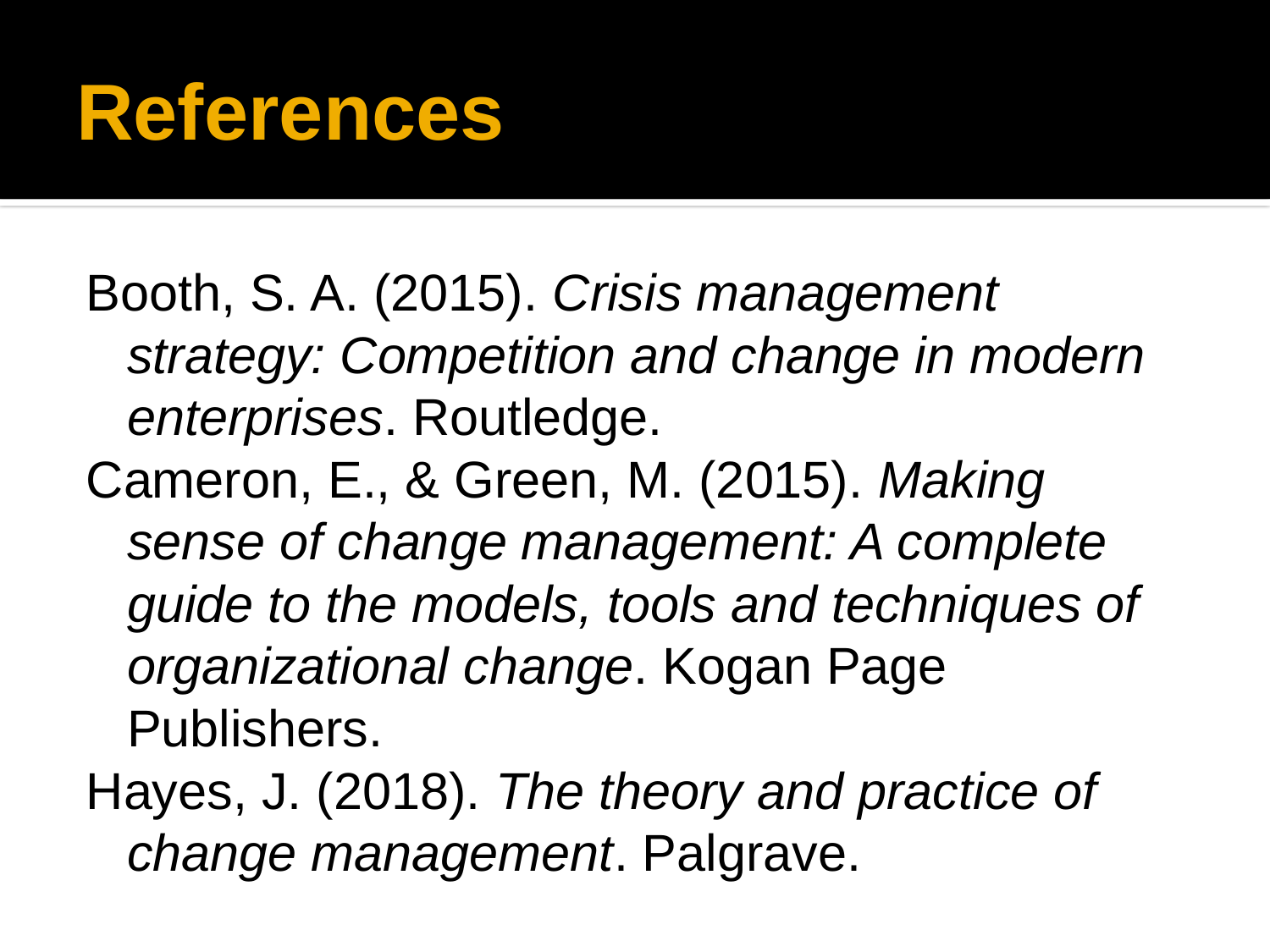

# References
Booth, S. A. (2015). Crisis management strategy: Competition and change in modern enterprises. Routledge.
Cameron, E., & Green, M. (2015). Making sense of change management: A complete guide to the models, tools and techniques of organizational change. Kogan Page Publishers.
Hayes, J. (2018). The theory and practice of change management. Palgrave.